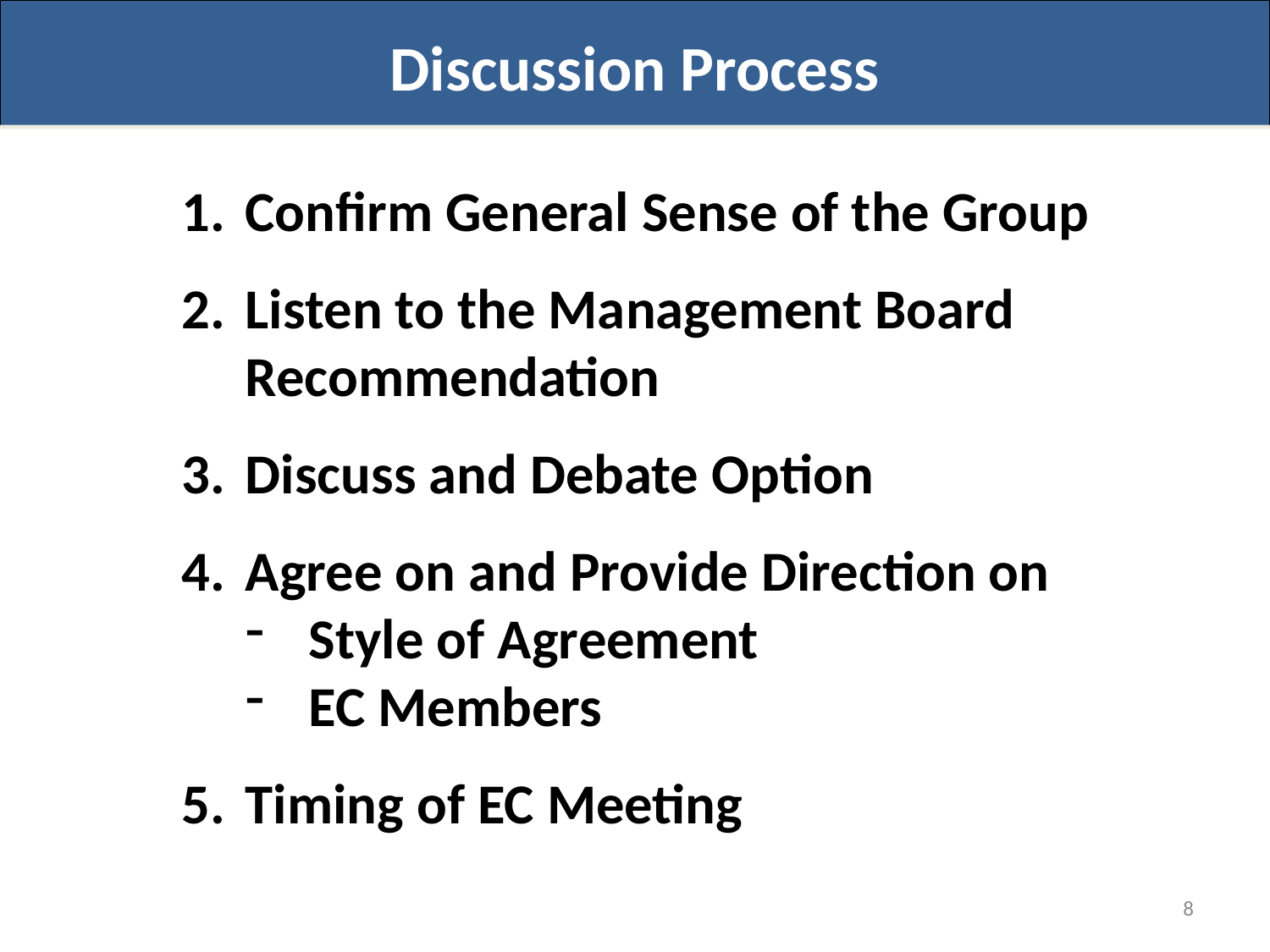

Discussion Process
Confirm General Sense of the Group

Listen to the Management Board Recommendation

Discuss and Debate Option

Agree on and Provide Direction on
Style of Agreement
EC Members

Timing of EC Meeting
8